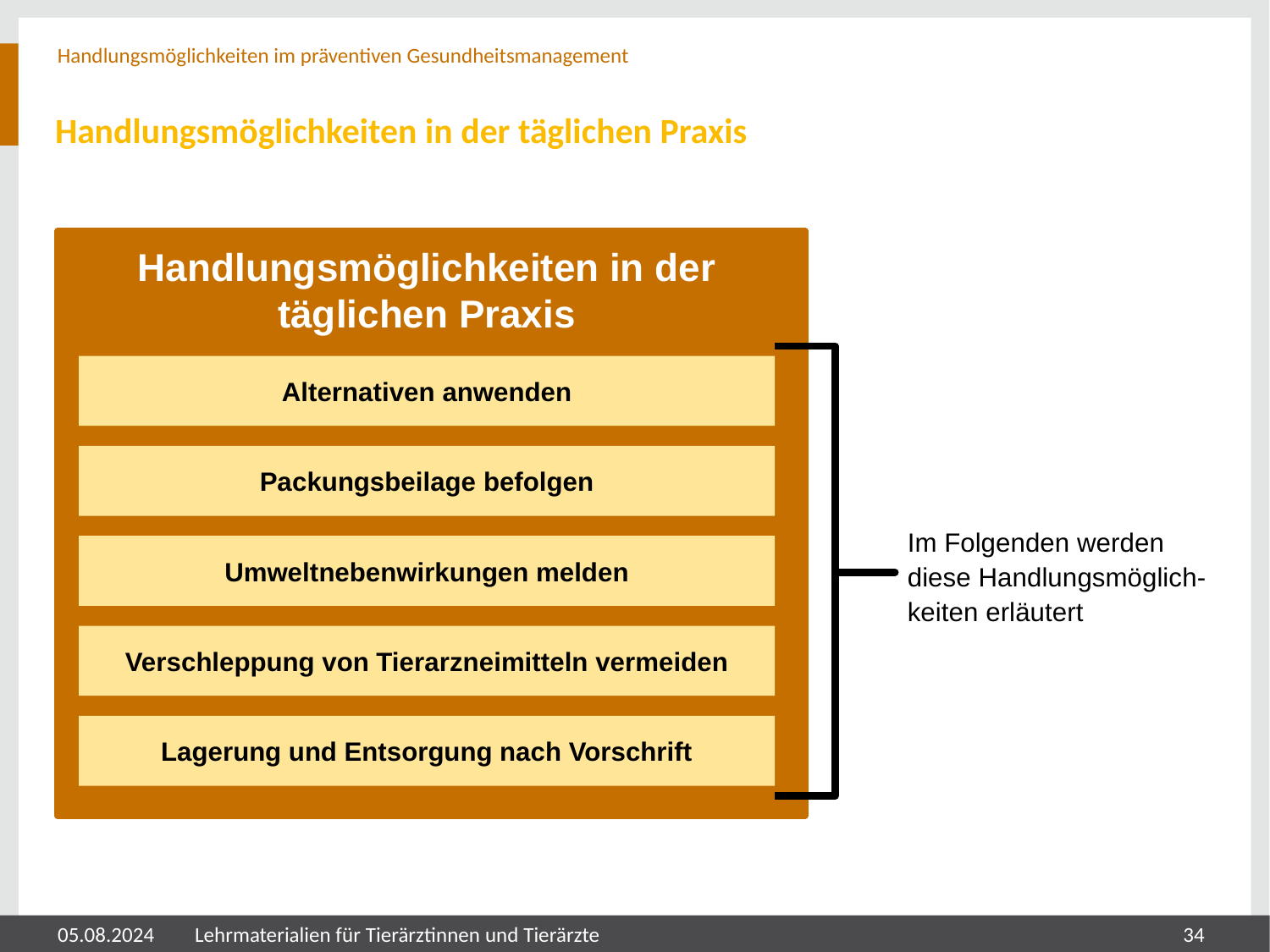

Handlungsmöglichkeiten im präventiven Gesundheitsmanagement
# Handlungsmöglichkeiten in der täglichen Praxis

Handlungsmöglichkeiten in der täglichen Praxis

Alternativen anwenden
Packungsbeilage befolgen
Im Folgenden werden diese Handlungsmöglich-keiten erläutert
Umweltnebenwirkungen melden
Verschleppung von Tierarzneimitteln vermeiden
Lagerung und Entsorgung nach Vorschrift
05.08.2024
Lehrmaterialien für Tierärztinnen und Tierärzte
34